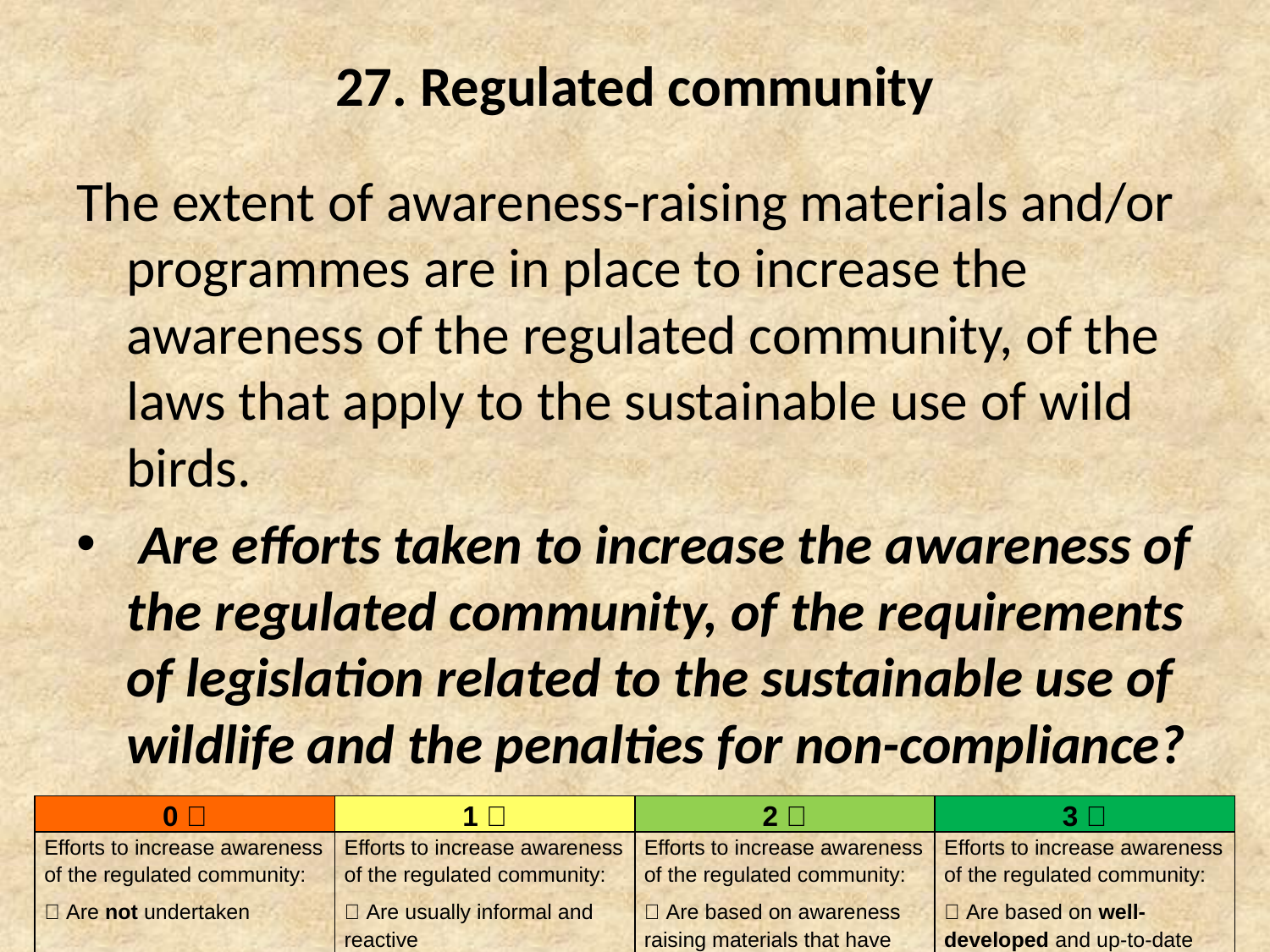

# 27. Regulated community
The extent of awareness-raising materials and/or programmes are in place to increase the awareness of the regulated community, of the laws that apply to the sustainable use of wild birds.
 Are efforts taken to increase the awareness of the regulated community, of the requirements of legislation related to the sustainable use of wildlife and the penalties for non-compliance?

| 0 􀜆 | 1 􀜆 | 2 􀜆 | 3 􀜆 |
| --- | --- | --- | --- |
| Efforts to increase awareness of the regulated community: 􁃱 Are not undertaken | Efforts to increase awareness of the regulated community: 􀜆 Are usually informal and reactive 􀜆 Are not comprehensive or widespread | Efforts to increase awareness of the regulated community: 􀜆 Are based on awareness raising materials that have been developed 􀜆 Are sometimes up-to-date 􀜆 Are sometimes comprehensive or widespread | Efforts to increase awareness of the regulated community: 􁃱 Are based on well-developed and up-to-date awareness raising materials 􀜆 Comprehensively target the different types of user and permit holder(s) |